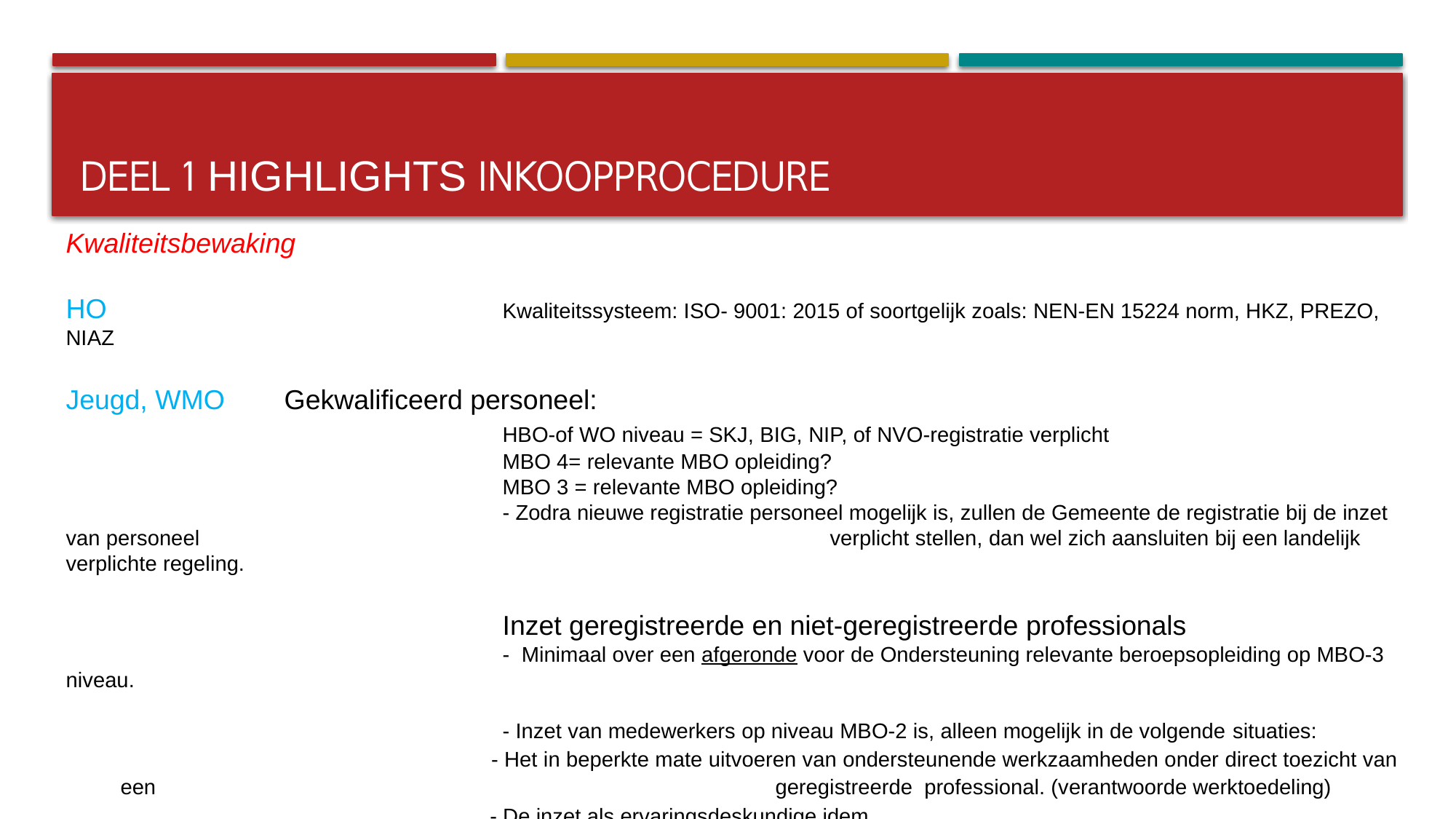

# Deel 1 Highlights Inkoopprocedure
Kwaliteitsbewaking

HO 				Kwaliteitssysteem: ISO- 9001: 2015 of soortgelijk zoals: NEN-EN 15224 norm, HKZ, PREZO, NIAZ

Jeugd, WMO  	Gekwalificeerd personeel:
				HBO-of WO niveau = SKJ, BIG, NIP, of NVO-registratie verplicht
				MBO 4= relevante MBO opleiding?
 				MBO 3 = relevante MBO opleiding?
				- Zodra nieuwe registratie personeel mogelijk is, zullen de Gemeente de registratie bij de inzet van personeel 						verplicht stellen, dan wel zich aansluiten bij een landelijk verplichte regeling.

				Inzet geregistreerde en niet-geregistreerde professionals
				-  Minimaal over een afgeronde voor de Ondersteuning relevante beroepsopleiding op MBO-3 niveau.

				- Inzet van medewerkers op niveau MBO-2 is, alleen mogelijk in de volgende situaties:
				       - Het in beperkte mate uitvoeren van ondersteunende werkzaamheden onder direct toezicht van een 							geregistreerde  professional. (verantwoorde werktoedeling)
				       - De inzet als ervaringsdeskundige idem.